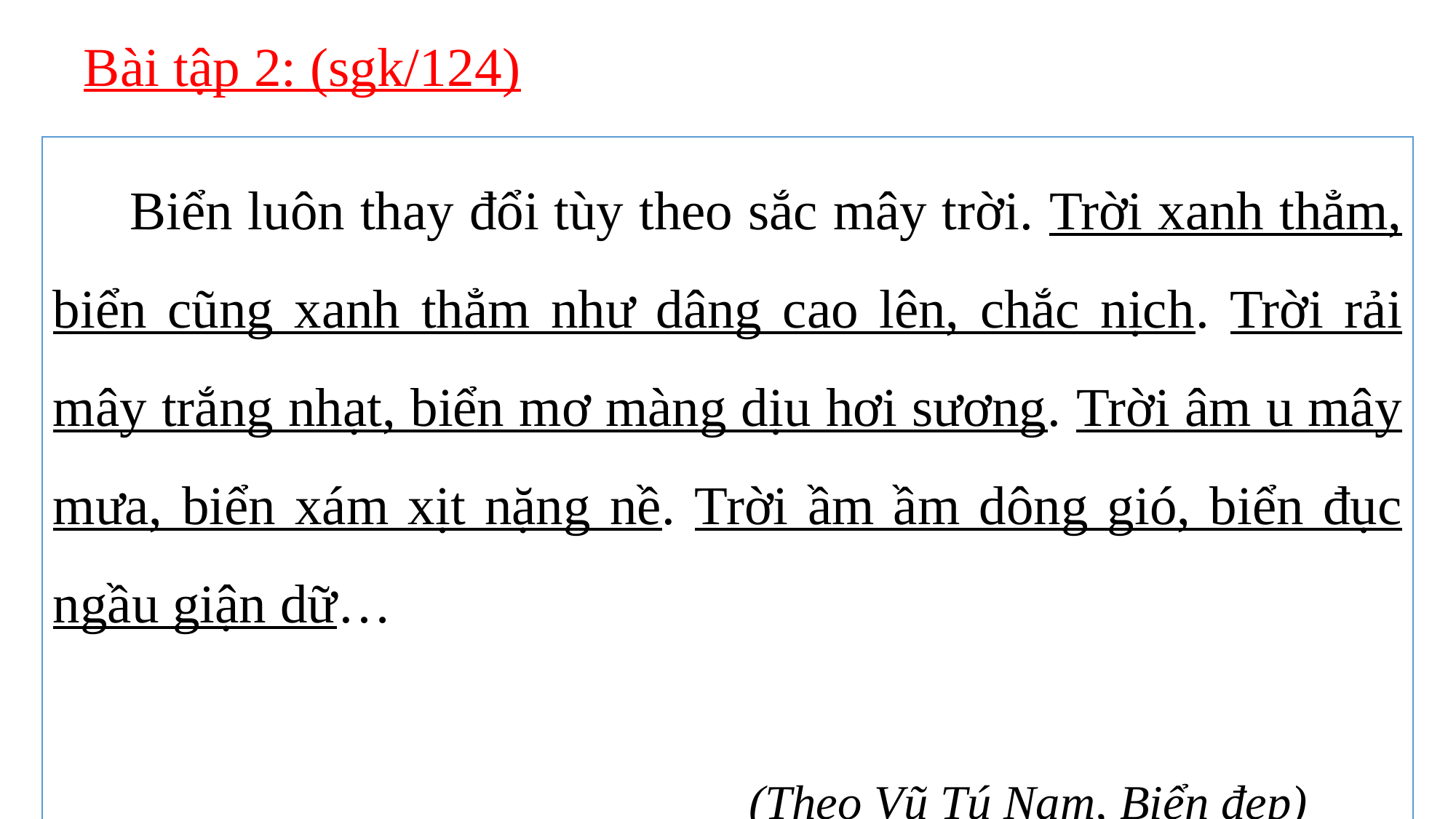

# Bài tập 2: (sgk/124)
     Biển luôn thay đổi tùy theo sắc mây trời. Trời xanh thẳm, biển cũng xanh thẳm như dâng cao lên, chắc nịch. Trời rải mây trắng nhạt, biển mơ màng dịu hơi sương. Trời âm u mây mưa, biển xám xịt nặng nề. Trời ầm ầm dông gió, biển đục ngầu giận dữ…
                                                   (Theo Vũ Tú Nam, Biển đẹp)